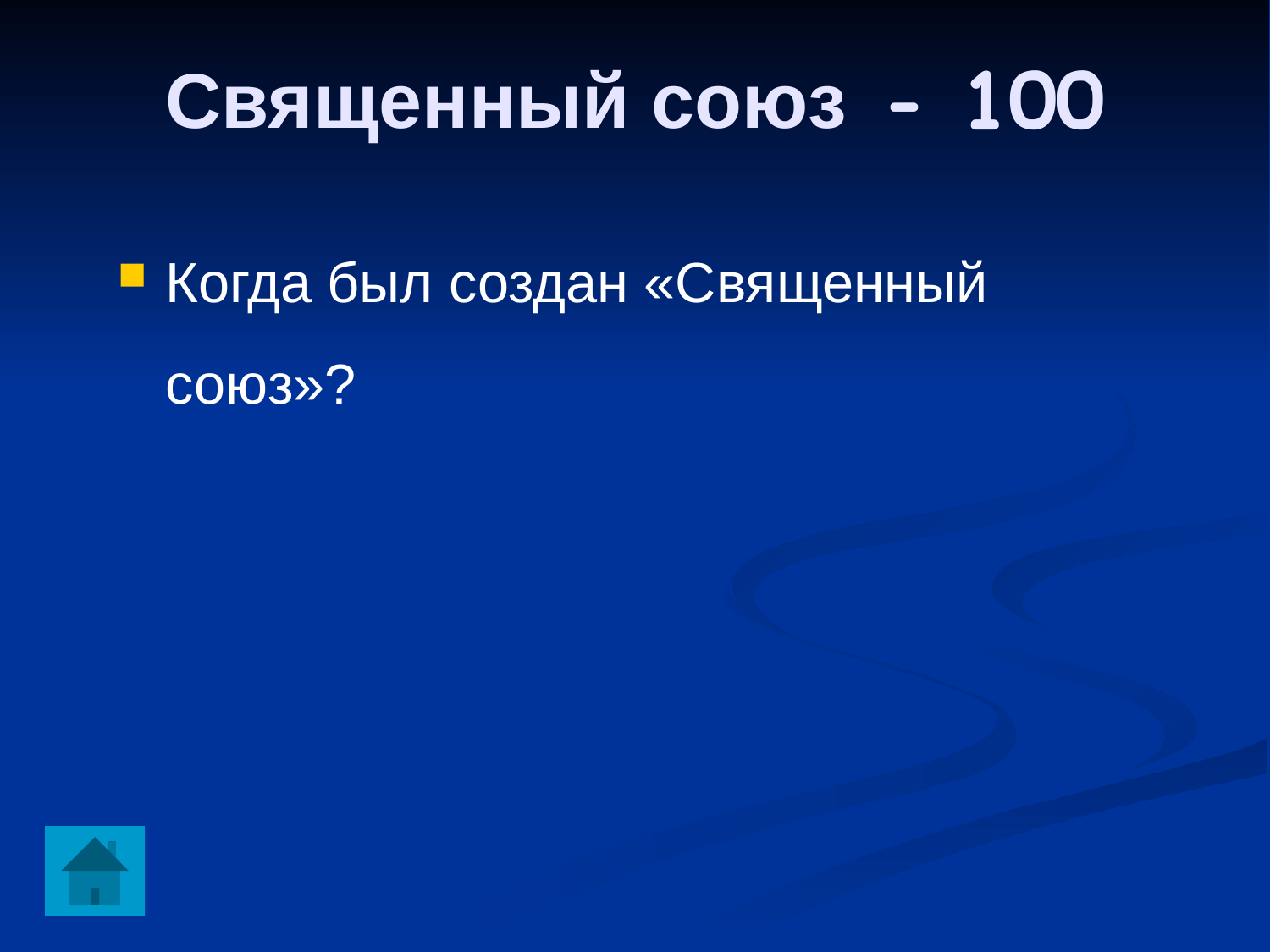

Священный союз - 100
Когда был создан «Священный союз»?